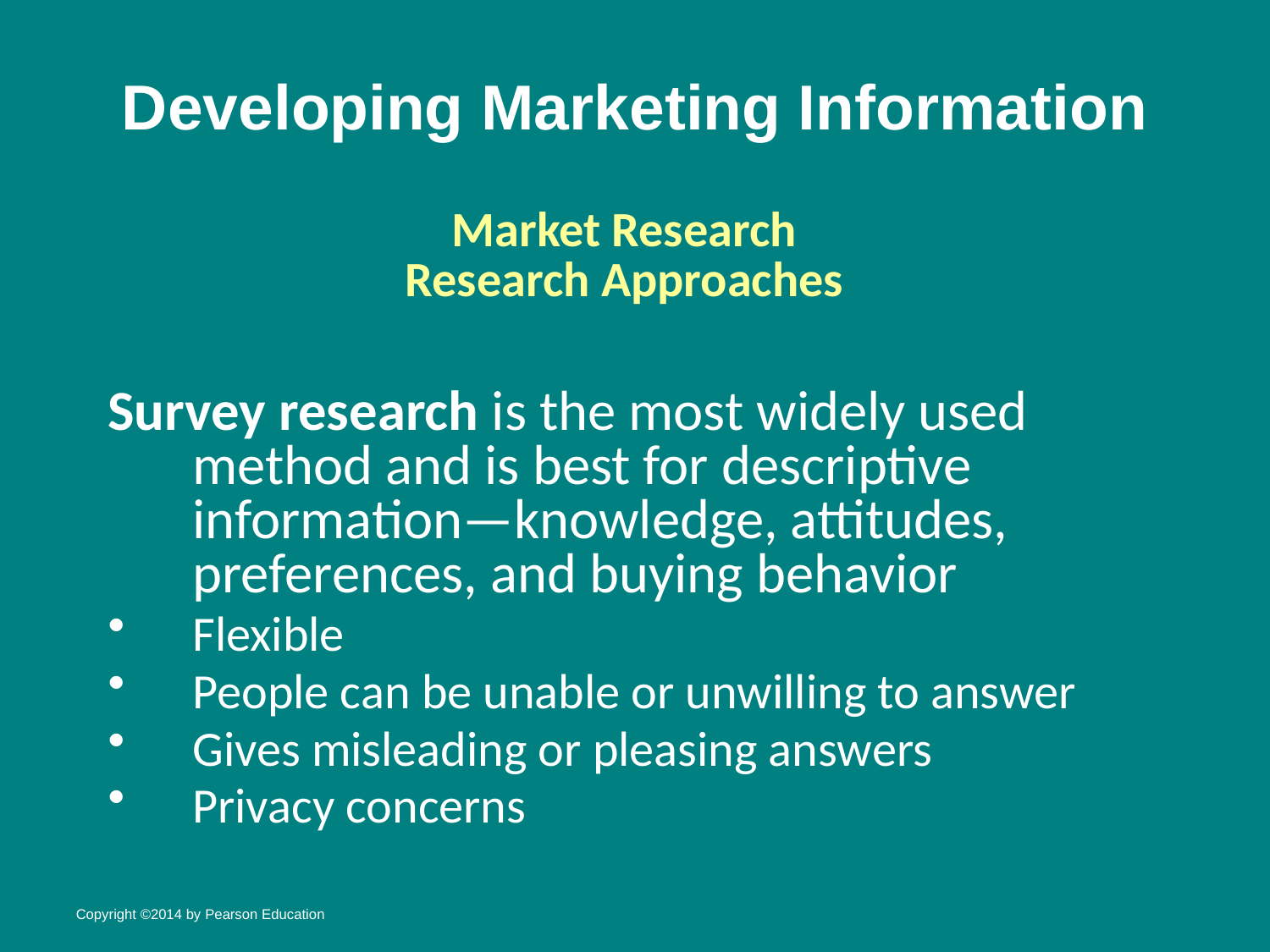

# Developing Marketing Information
Market Research
Research Approaches
Survey research is the most widely used method and is best for descriptive information—knowledge, attitudes, preferences, and buying behavior
Flexible
People can be unable or unwilling to answer
Gives misleading or pleasing answers
Privacy concerns

Copyright ©2014 by Pearson Education